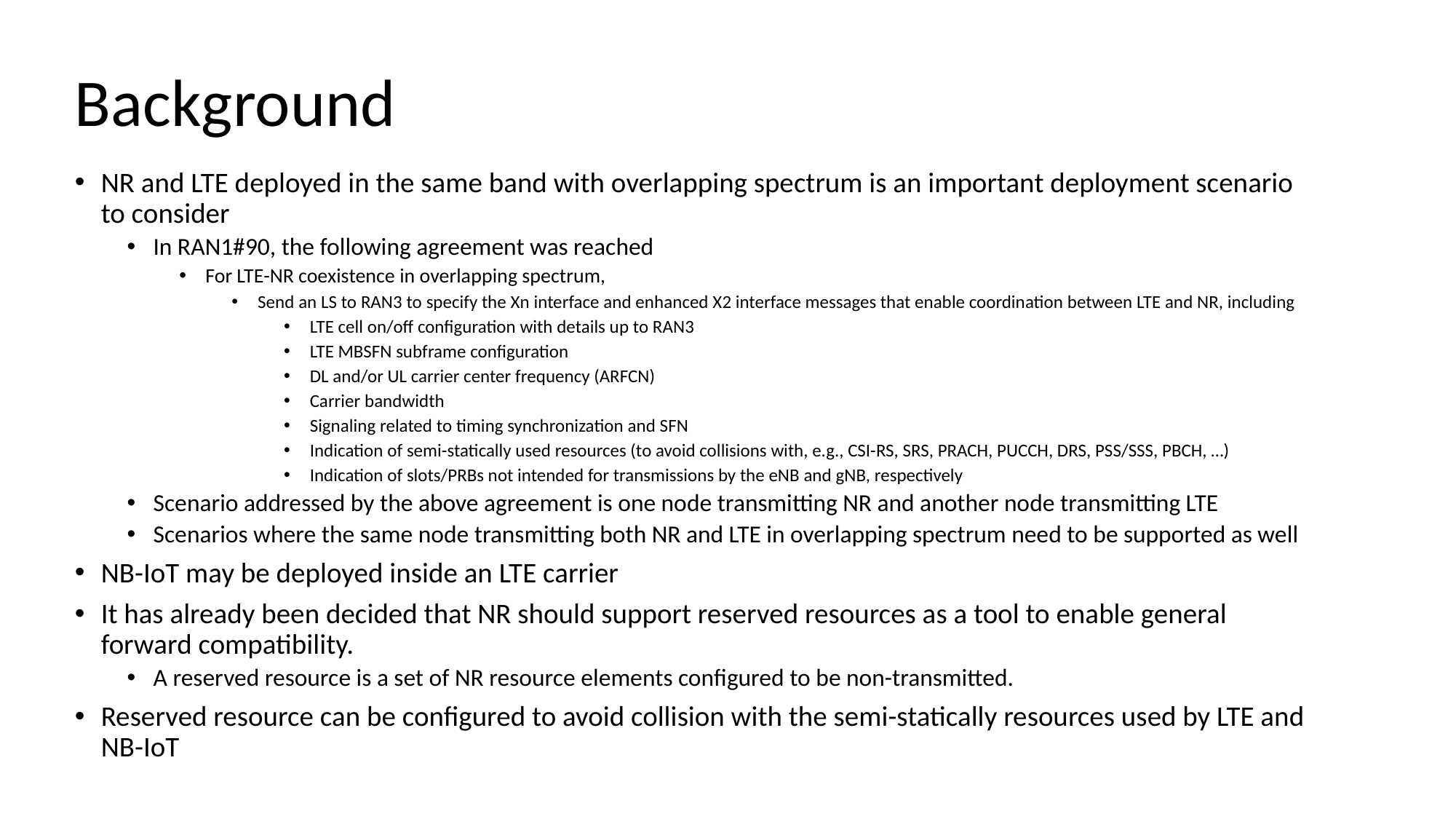

# Background
NR and LTE deployed in the same band with overlapping spectrum is an important deployment scenario to consider
In RAN1#90, the following agreement was reached
For LTE-NR coexistence in overlapping spectrum,
Send an LS to RAN3 to specify the Xn interface and enhanced X2 interface messages that enable coordination between LTE and NR, including
LTE cell on/off configuration with details up to RAN3
LTE MBSFN subframe configuration
DL and/or UL carrier center frequency (ARFCN)
Carrier bandwidth
Signaling related to timing synchronization and SFN
Indication of semi-statically used resources (to avoid collisions with, e.g., CSI-RS, SRS, PRACH, PUCCH, DRS, PSS/SSS, PBCH, …)
Indication of slots/PRBs not intended for transmissions by the eNB and gNB, respectively
Scenario addressed by the above agreement is one node transmitting NR and another node transmitting LTE
Scenarios where the same node transmitting both NR and LTE in overlapping spectrum need to be supported as well
NB-IoT may be deployed inside an LTE carrier
It has already been decided that NR should support reserved resources as a tool to enable general forward compatibility.
A reserved resource is a set of NR resource elements configured to be non-transmitted.
Reserved resource can be configured to avoid collision with the semi-statically resources used by LTE and NB-IoT